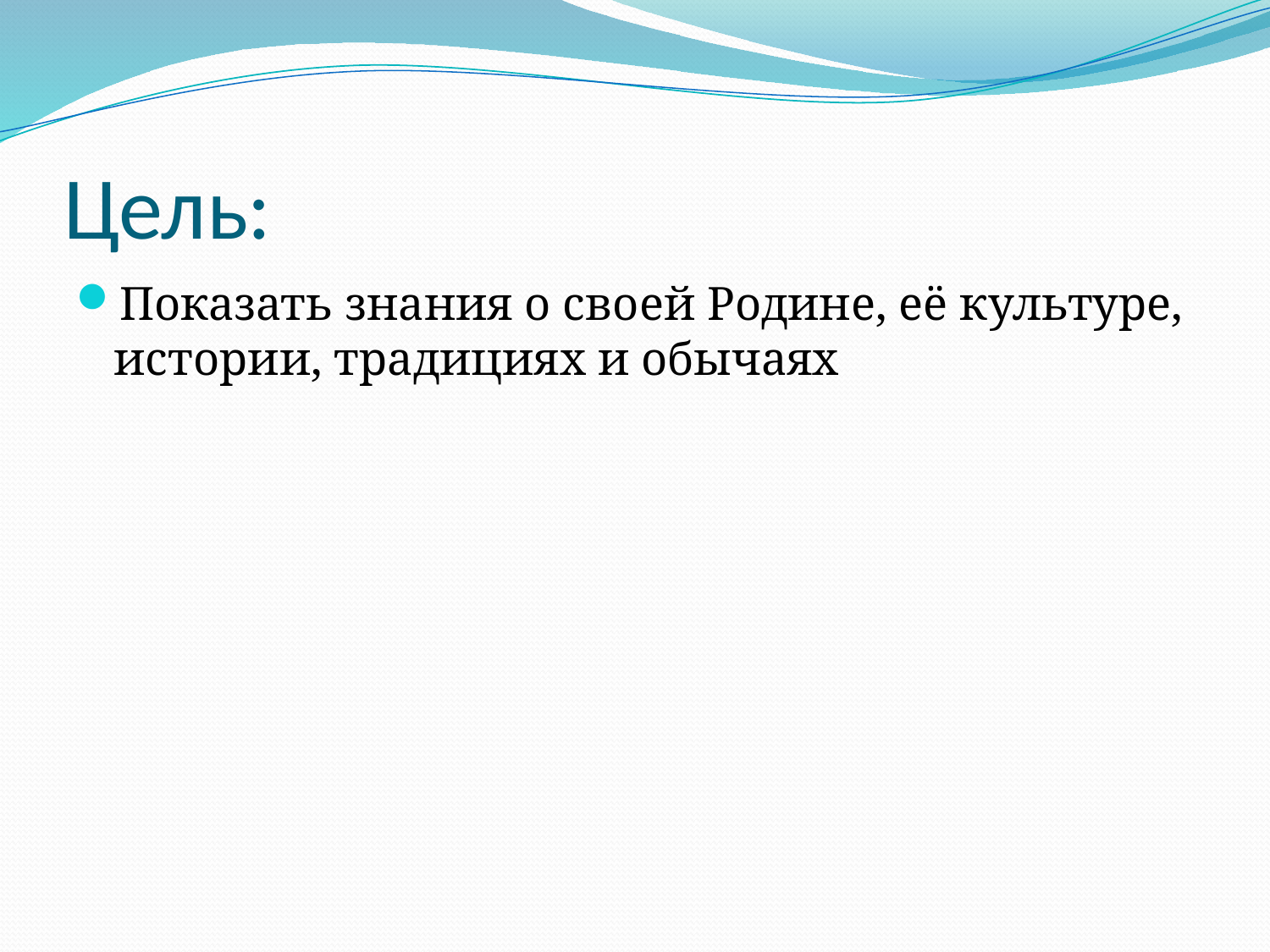

# Цель:
Показать знания о своей Родине, её культуре, истории, традициях и обычаях